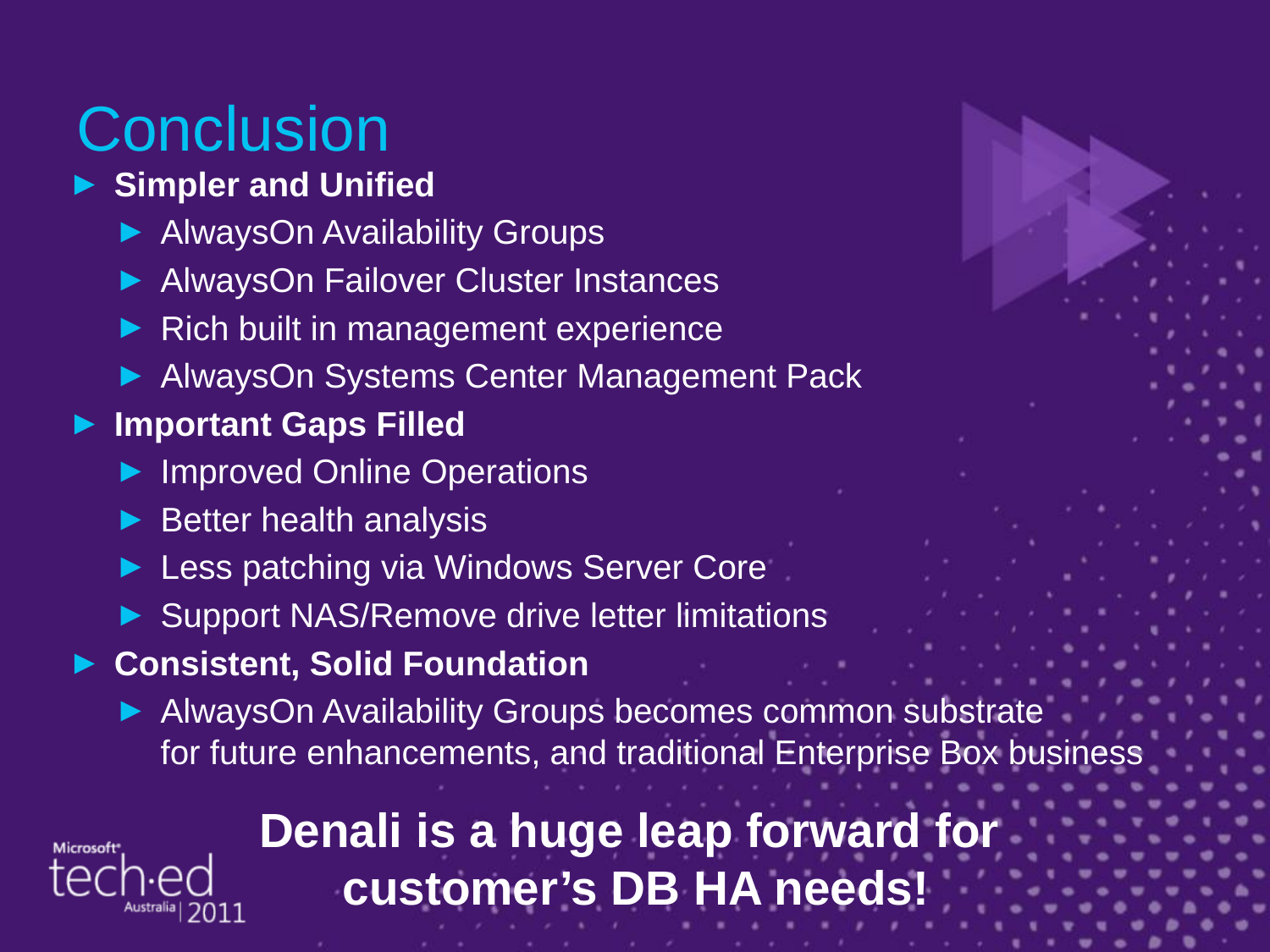

# Conclusion
Simpler and Unified
AlwaysOn Availability Groups
AlwaysOn Failover Cluster Instances
Rich built in management experience
AlwaysOn Systems Center Management Pack
Important Gaps Filled
Improved Online Operations
Better health analysis
Less patching via Windows Server Core
Support NAS/Remove drive letter limitations
Consistent, Solid Foundation
AlwaysOn Availability Groups becomes common substrate
for future enhancements, and traditional Enterprise Box business

Denali is a huge leap forward for
customer’s DB HA needs!